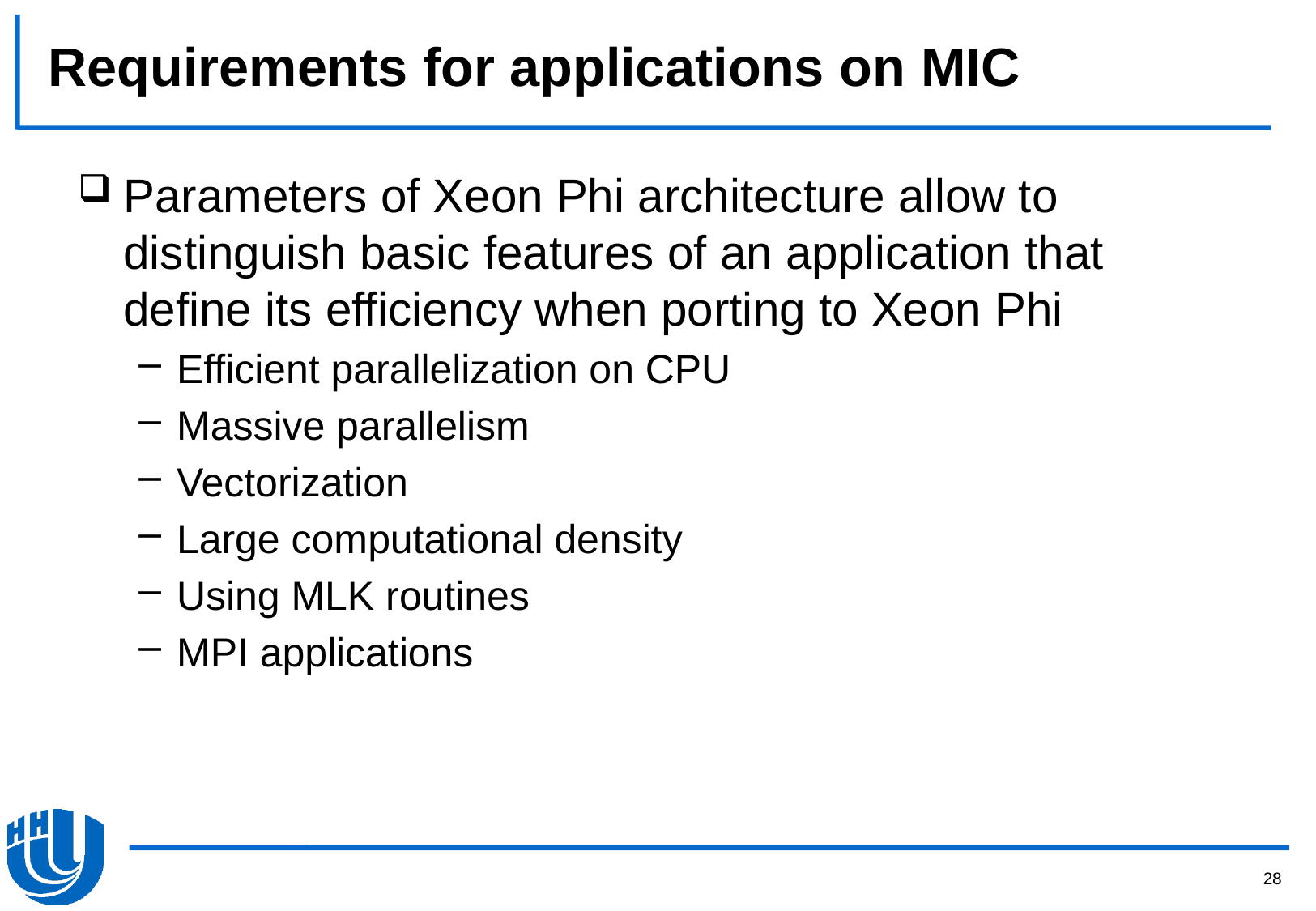

# Requirements for applications on MIC
Parameters of Xeon Phi architecture allow to distinguish basic features of an application that define its efficiency when porting to Xeon Phi
Efficient parallelization on CPU
Massive parallelism
Vectorization
Large computational density
Using MLK routines
MPI applications
28